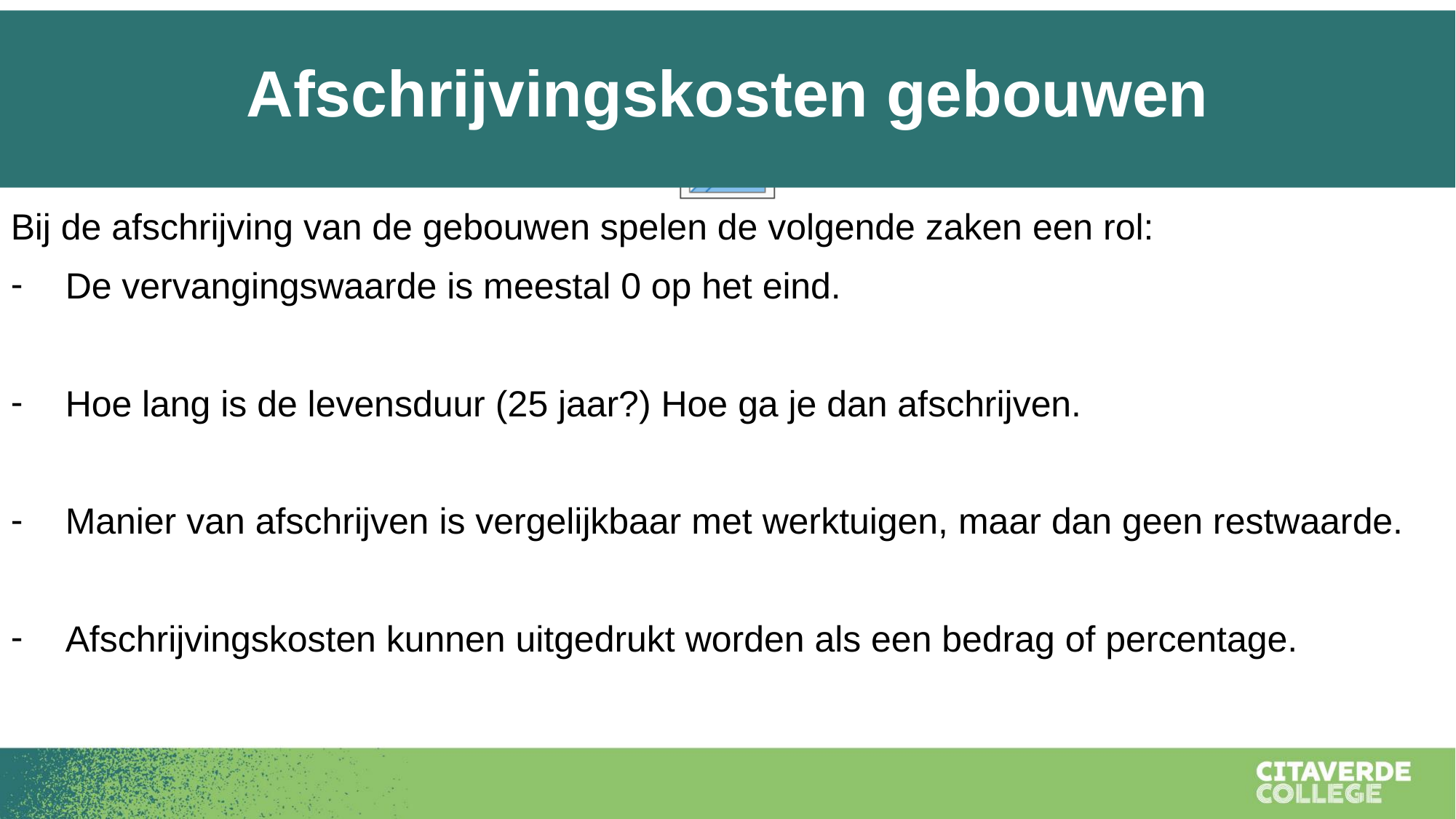

Afschrijvingskosten gebouwen
Bij de afschrijving van de gebouwen spelen de volgende zaken een rol:
De vervangingswaarde is meestal 0 op het eind.

Hoe lang is de levensduur (25 jaar?) Hoe ga je dan afschrijven.

Manier van afschrijven is vergelijkbaar met werktuigen, maar dan geen restwaarde.

Afschrijvingskosten kunnen uitgedrukt worden als een bedrag of percentage.